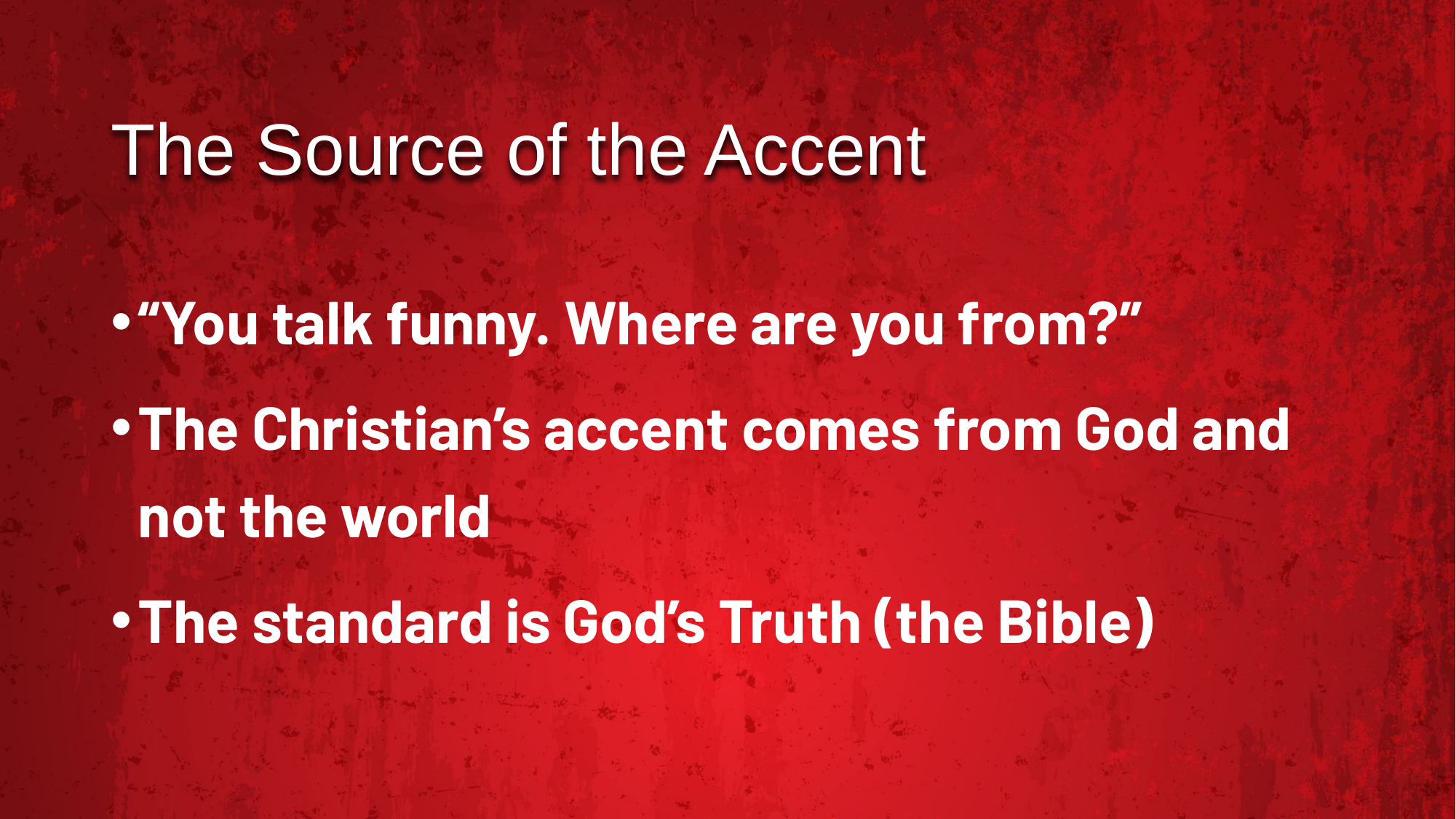

# The Source of the Accent
“You talk funny. Where are you from?”
The Christian’s accent comes from God and not the world
The standard is God’s Truth (the Bible)